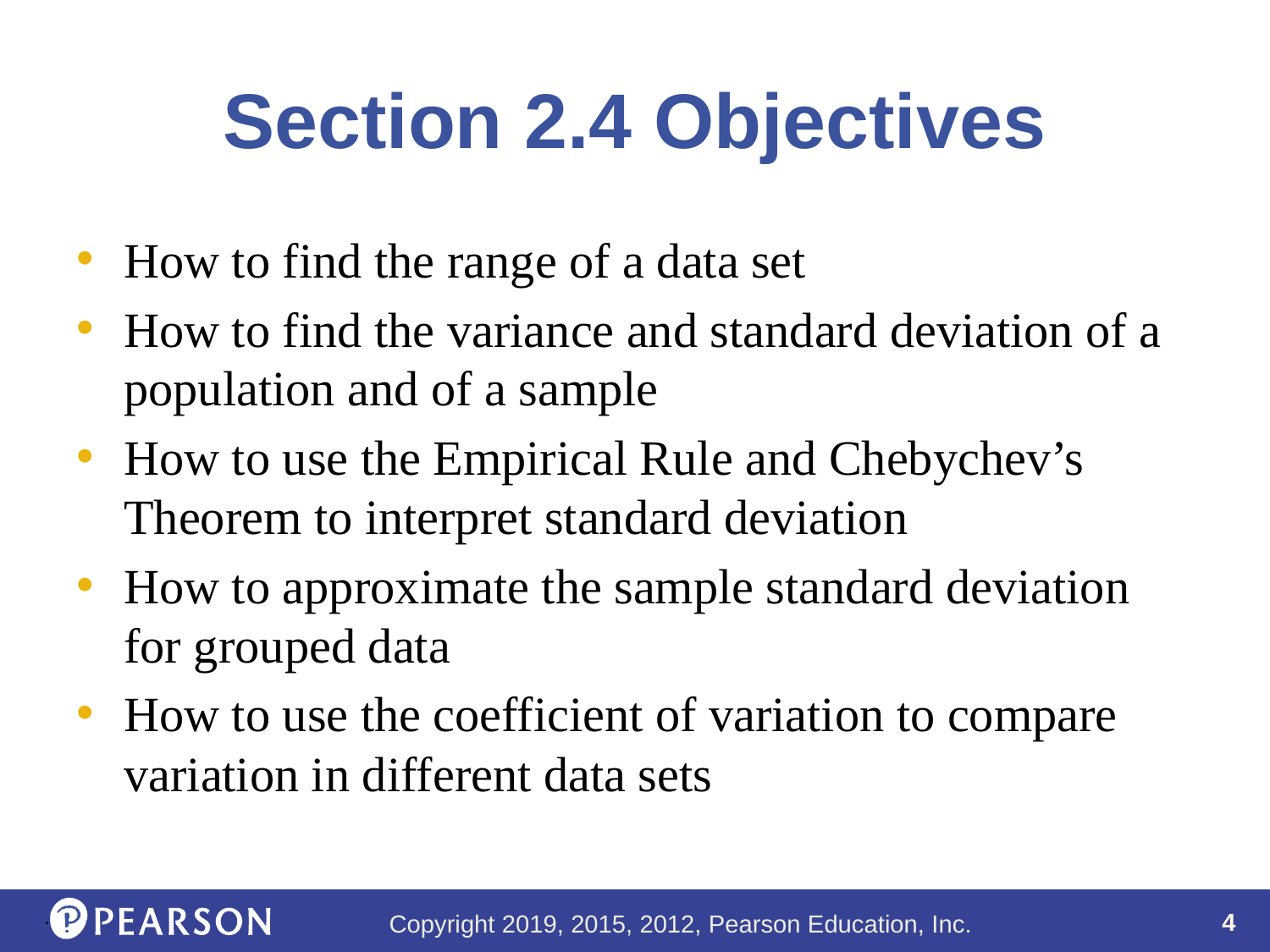

# Section 2.4 Objectives
How to find the range of a data set
How to find the variance and standard deviation of a population and of a sample
How to use the Empirical Rule and Chebychev’s Theorem to interpret standard deviation
How to approximate the sample standard deviation for grouped data
How to use the coefficient of variation to compare variation in different data sets
.